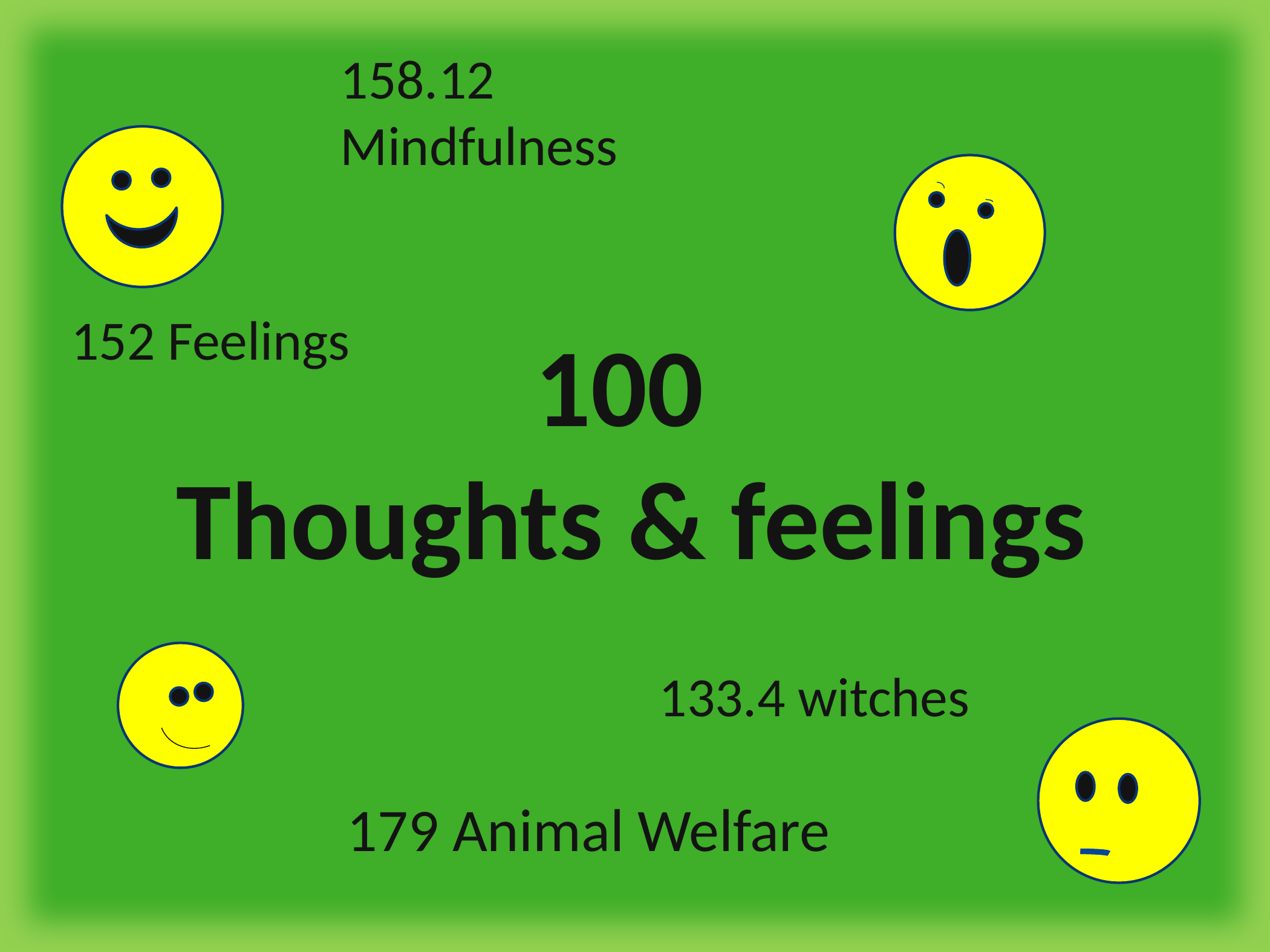

158.12 Mindfulness

152 Feelings
100
Thoughts & feelings

133.4 witches

179 Animal Welfare